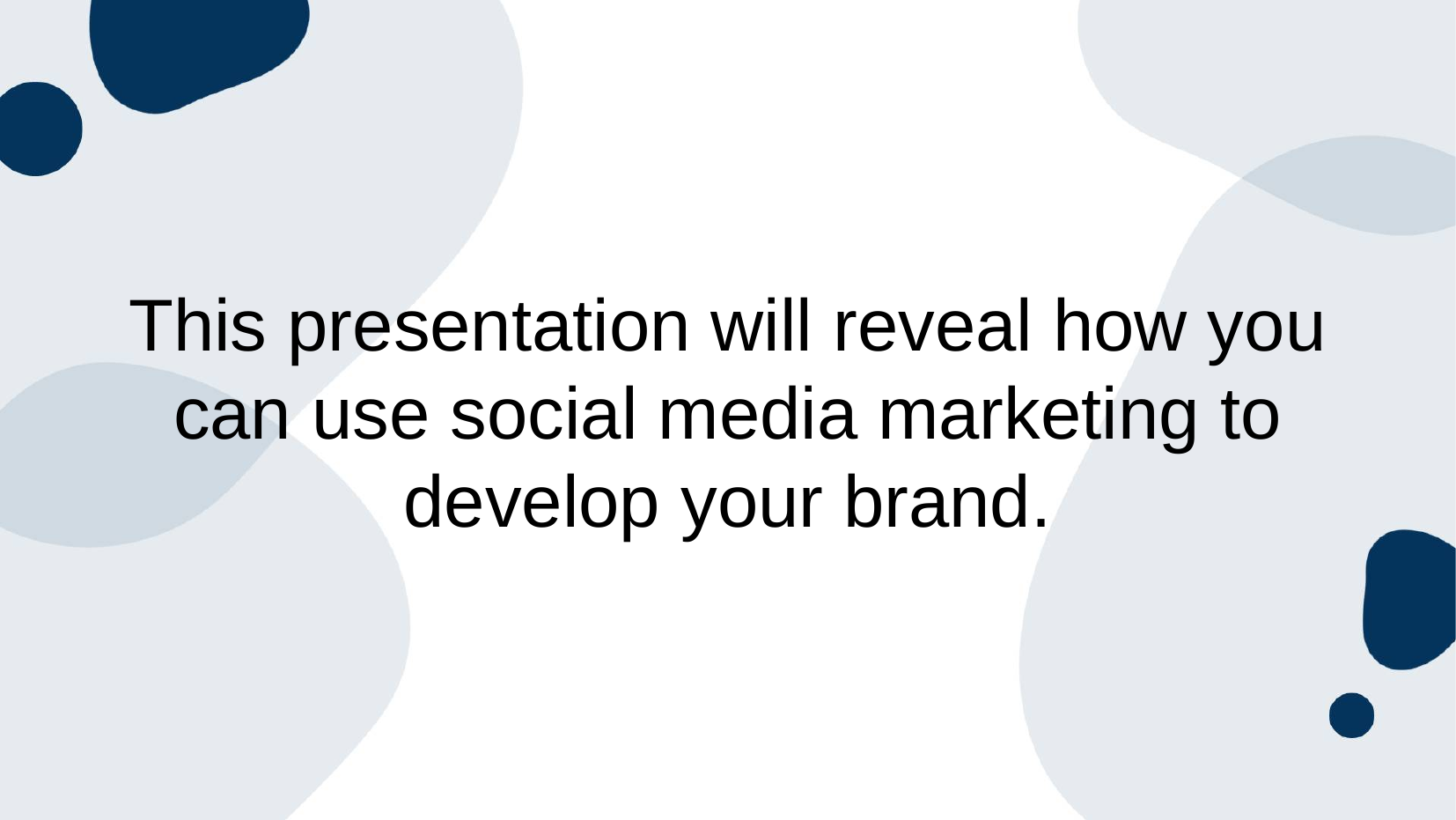

This presentation will reveal how you can use social media marketing to develop your brand.